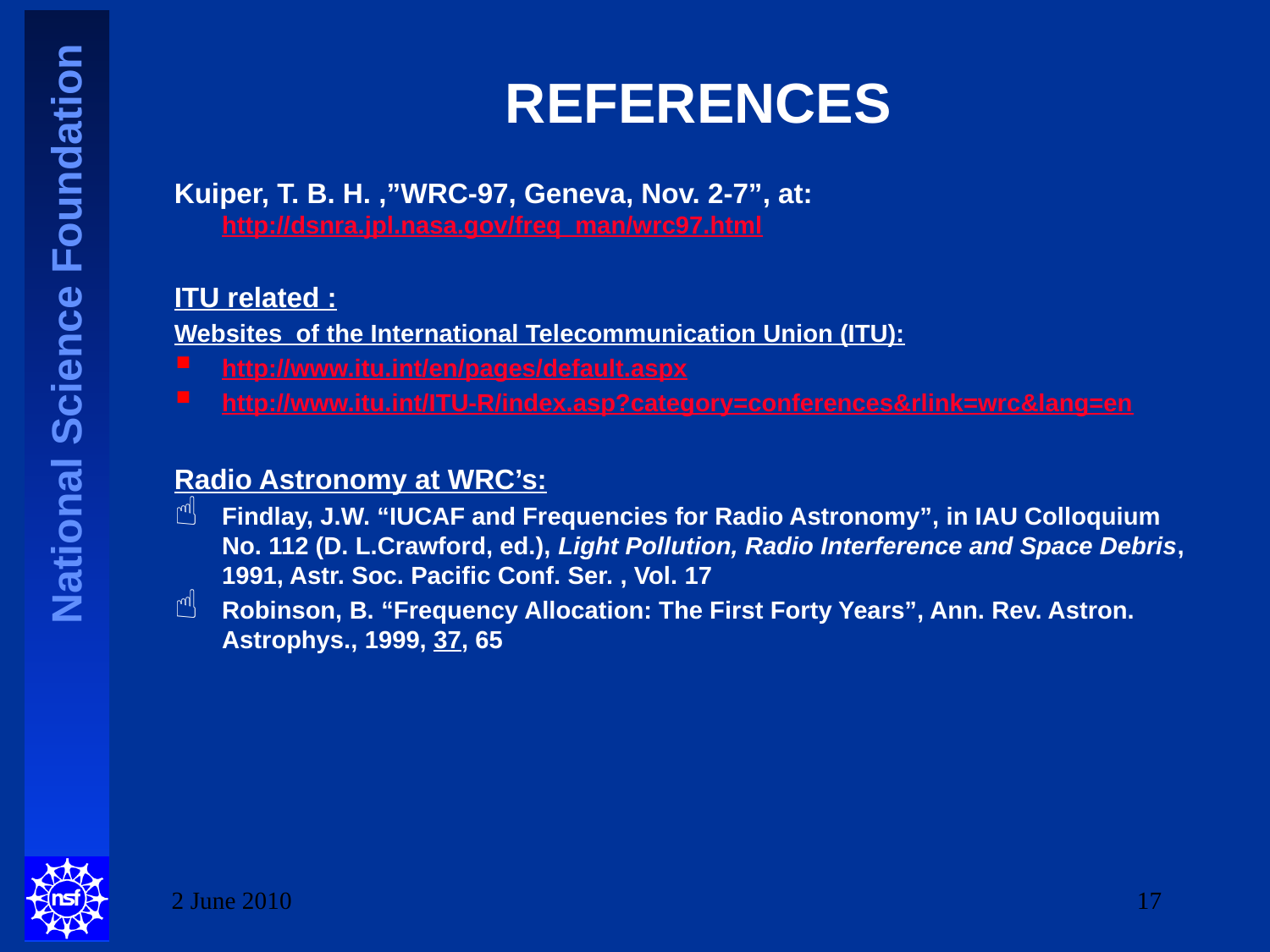

# REFERENCES
Kuiper, T. B. H. ,”WRC-97, Geneva, Nov. 2-7”, at:
http://dsnra.jpl.nasa.gov/freq_man/wrc97.html

ITU related :
Websites  of the International Telecommunication Union (ITU):
http://www.itu.int/en/pages/default.aspx
http://www.itu.int/ITU-R/index.asp?category=conferences&rlink=wrc&lang=en

Radio Astronomy at WRC’s:
Findlay, J.W. “IUCAF and Frequencies for Radio Astronomy”, in IAU Colloquium No. 112 (D. L.Crawford, ed.), Light Pollution, Radio Interference and Space Debris,  1991, Astr. Soc. Pacific Conf. Ser. , Vol. 17
Robinson, B. “Frequency Allocation: The First Forty Years”, Ann. Rev. Astron. Astrophys., 1999, 37, 65

2 June 2010
17